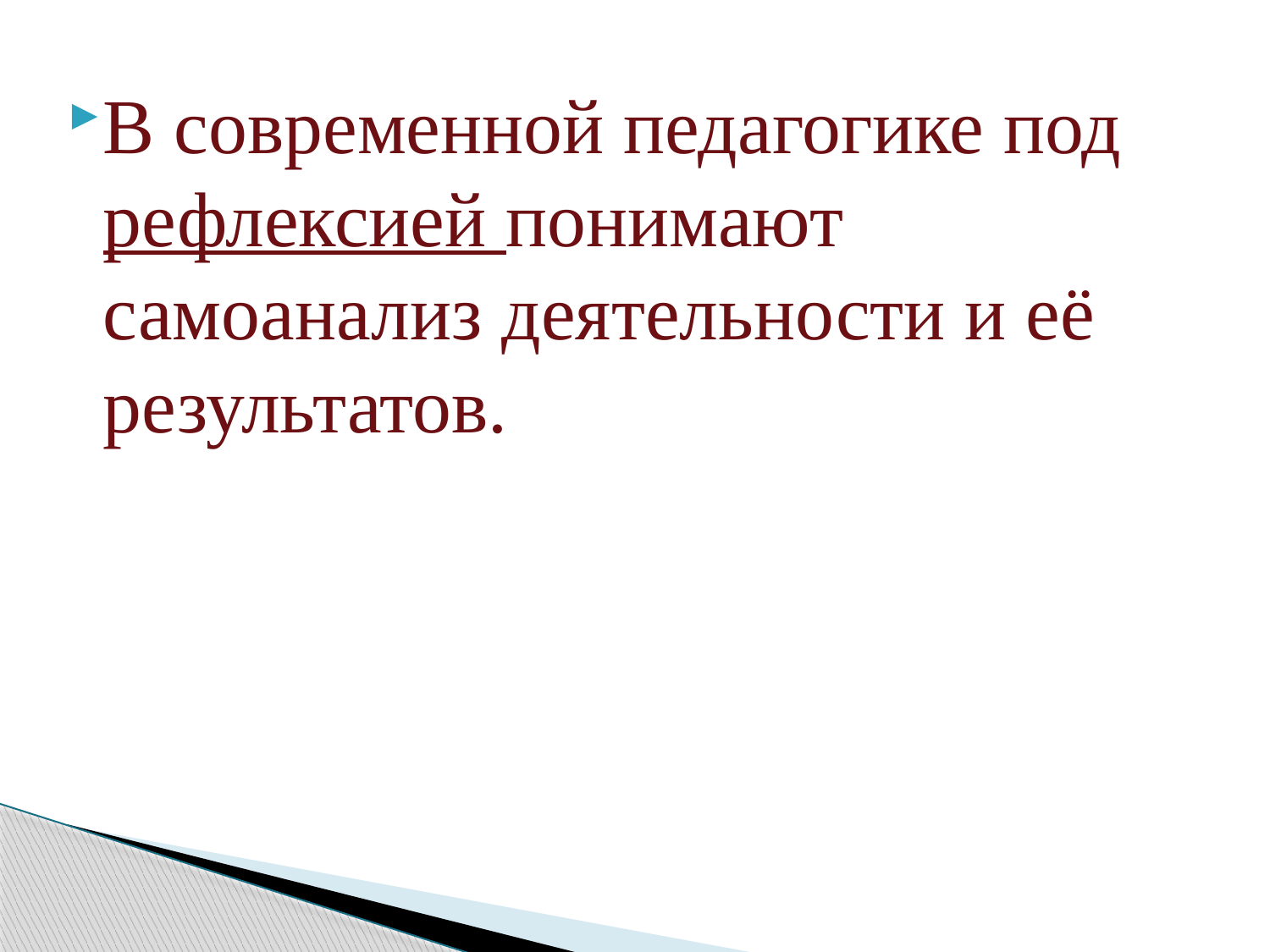

В современной педагогике под рефлексией понимают самоанализ деятельности и её  результатов.